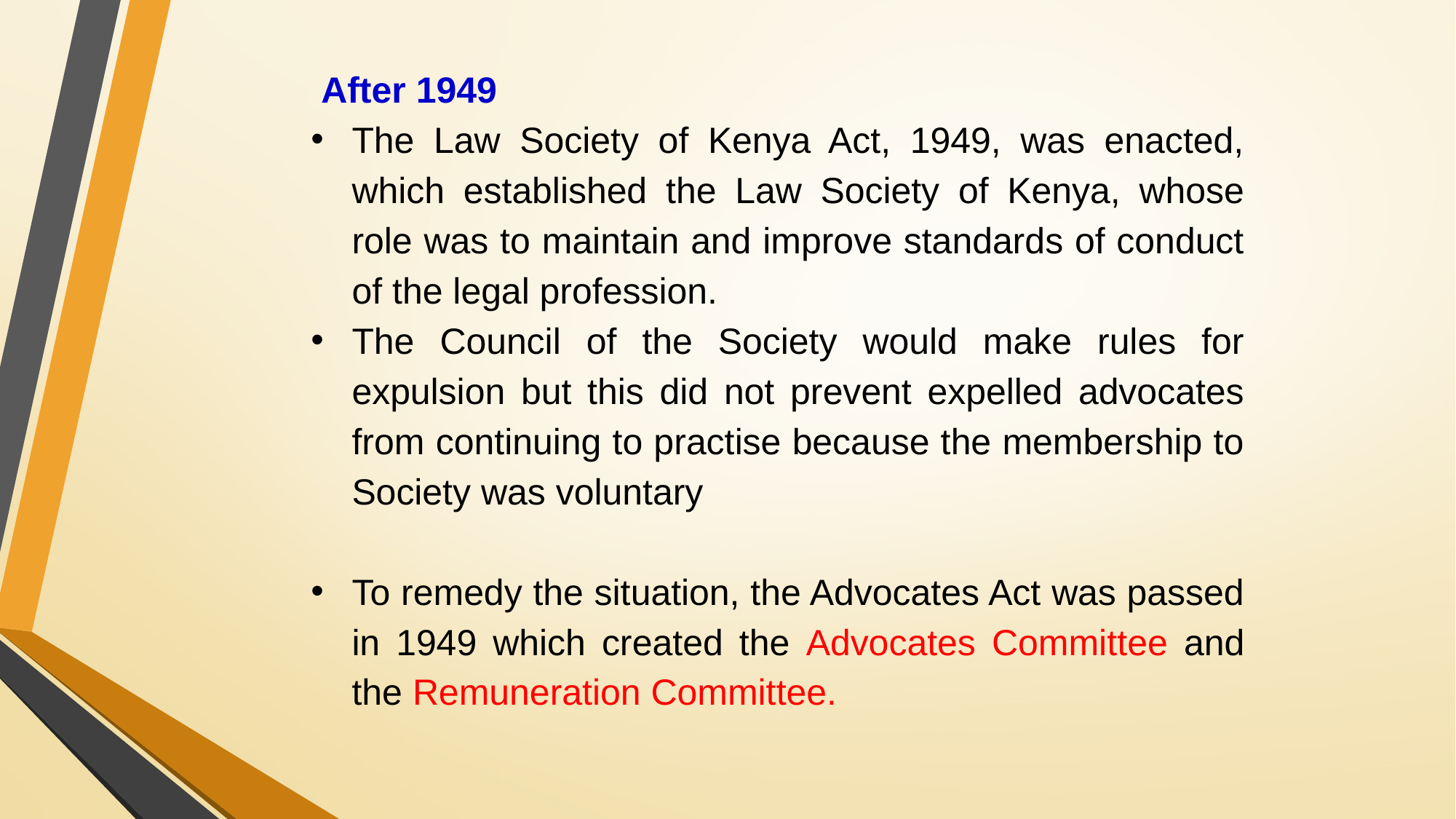

After 1949
The Law Society of Kenya Act, 1949, was enacted, which established the Law Society of Kenya, whose role was to maintain and improve standards of conduct of the legal profession.
The Council of the Society would make rules for expulsion but this did not prevent expelled advocates from continuing to practise because the membership to Society was voluntary

To remedy the situation, the Advocates Act was passed in 1949 which created the Advocates Committee and the Remuneration Committee.